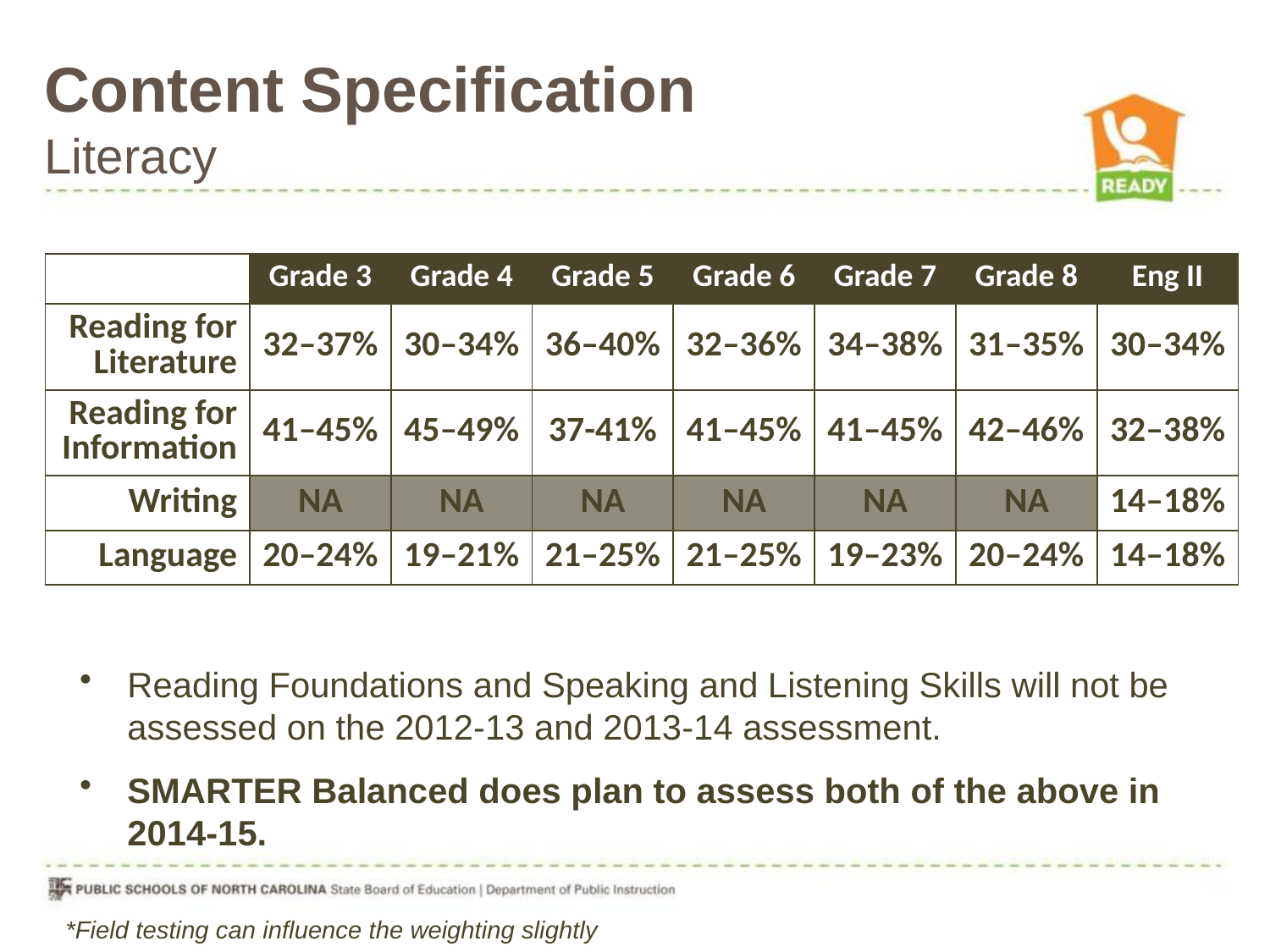

Content Specification
Literacy
|  | Grade 3 | Grade 4 | Grade 5 | Grade 6 | Grade 7 | Grade 8 | Eng II |
| --- | --- | --- | --- | --- | --- | --- | --- |
| Reading for Literature | 32–37% | 30–34% | 36–40% | 32–36% | 34–38% | 31–35% | 30–34% |
| Reading for Information | 41–45% | 45–49% | 37-41% | 41–45% | 41–45% | 42–46% | 32–38% |
| Writing | NA | NA | NA | NA | NA | NA | 14–18% |
| Language | 20–24% | 19–21% | 21–25% | 21–25% | 19–23% | 20–24% | 14–18% |
Reading Foundations and Speaking and Listening Skills will not be assessed on the 2012-13 and 2013-14 assessment.
SMARTER Balanced does plan to assess both of the above in 2014-15.

*Field testing can influence the weighting slightly